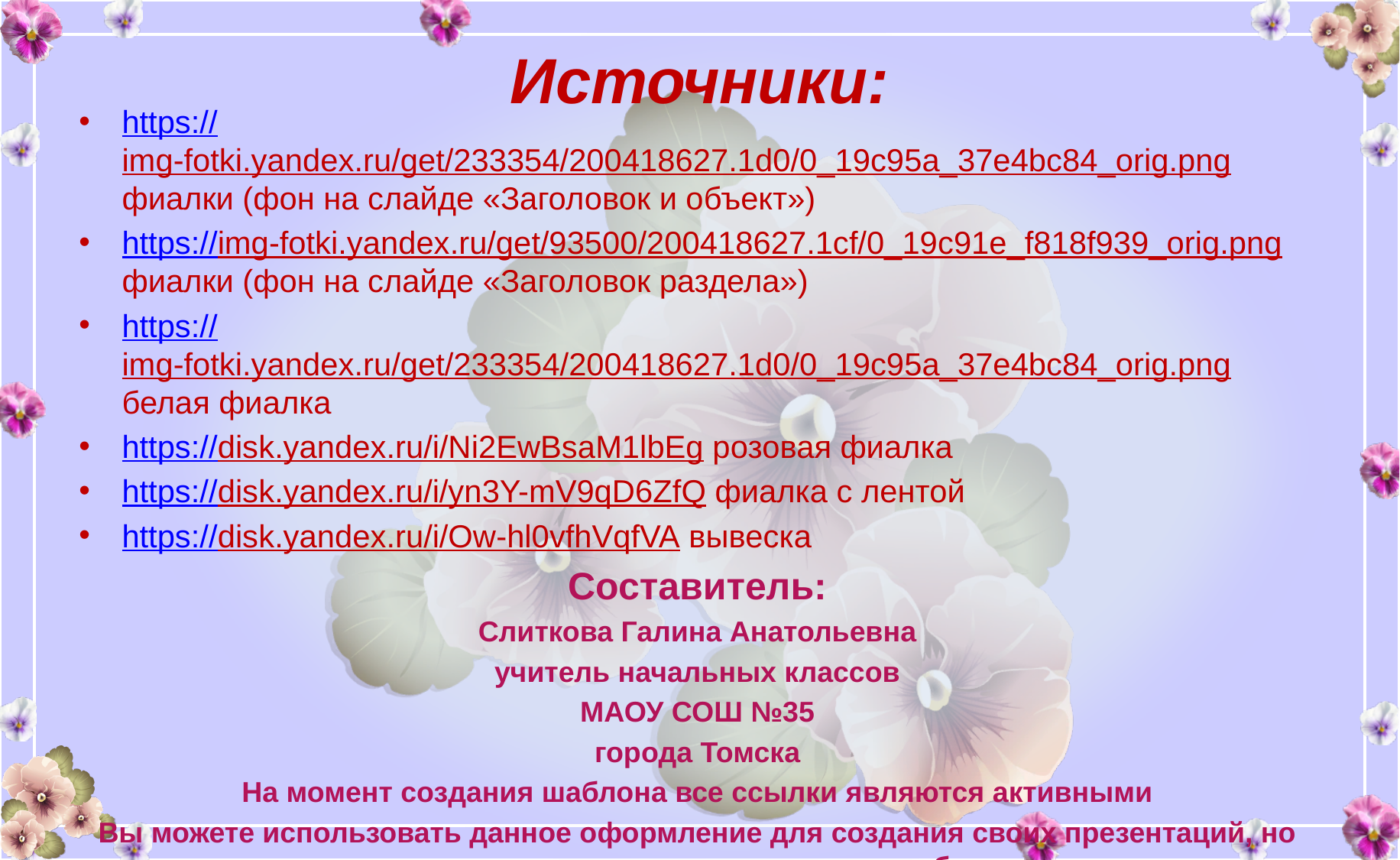

# Источники:
https://img-fotki.yandex.ru/get/233354/200418627.1d0/0_19c95a_37e4bc84_orig.png фиалки (фон на слайде «Заголовок и объект»)
https://img-fotki.yandex.ru/get/93500/200418627.1cf/0_19c91e_f818f939_orig.png фиалки (фон на слайде «Заголовок раздела»)
https://img-fotki.yandex.ru/get/233354/200418627.1d0/0_19c95a_37e4bc84_orig.png белая фиалка
https://disk.yandex.ru/i/Ni2EwBsaM1lbEg розовая фиалка
https://disk.yandex.ru/i/yn3Y-mV9qD6ZfQ фиалка с лентой
https://disk.yandex.ru/i/Ow-hl0vfhVqfVA вывеска
Составитель:
Слиткова Галина Анатольевна
учитель начальных классов
МАОУ СОШ №35
города Томска
На момент создания шаблона все ссылки являются активными
Вы можете использовать данное оформление для создания своих презентаций, но должны указать источники и автора шаблона.
Сайт:https://nsportal.ru/slitkova-galina-anatolevna